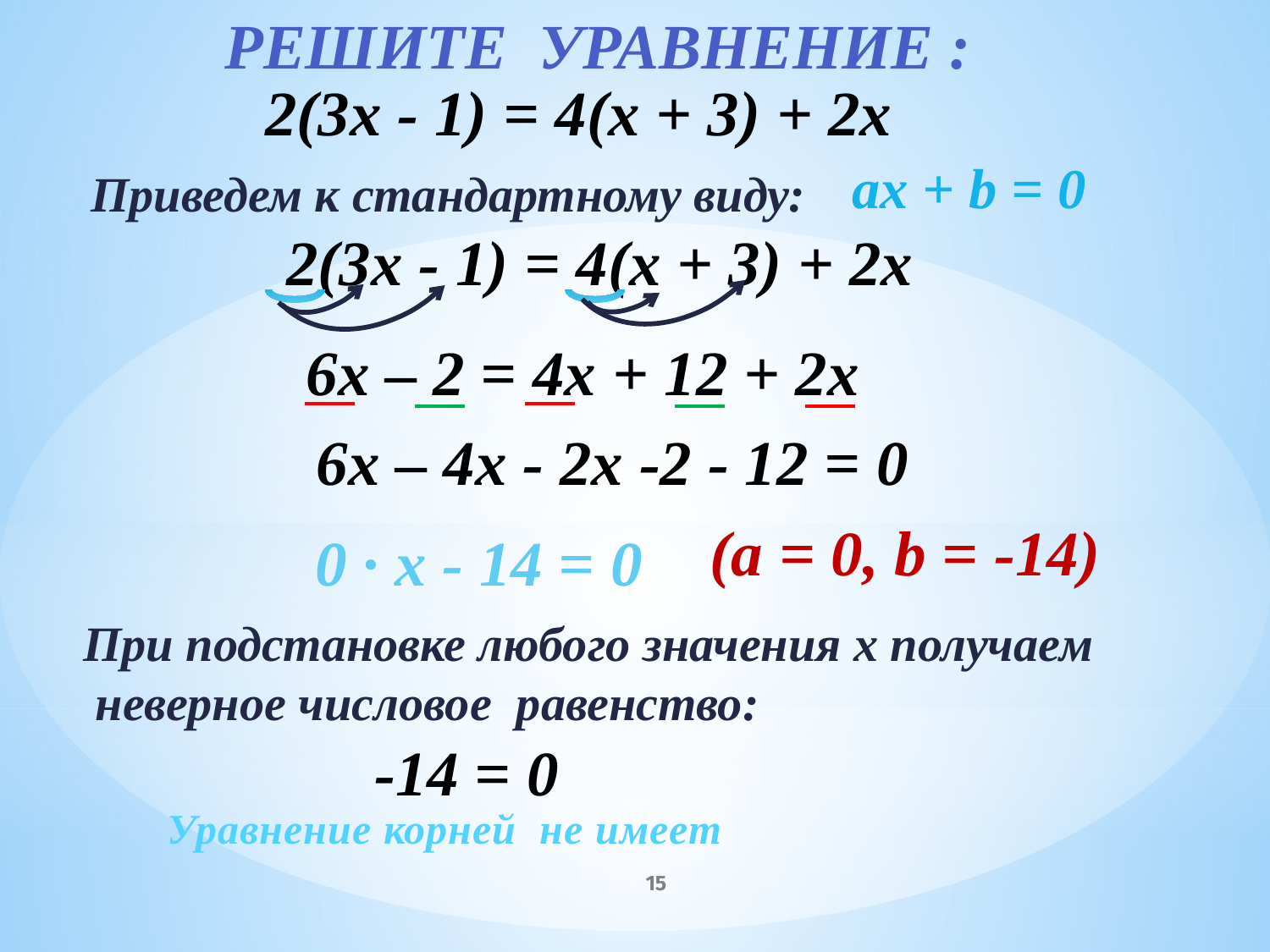

Решите  уравнение :
 2(3х - 1) = 4(х + 3) + 2х

 aх + b = 0
Приведем к стандартному виду:

 2(3х - 1) = 4(х + 3) + 2х

 6х – 2 = 4х + 12 + 2х
 6х – 4x - 2х -2 - 12 = 0
(а = 0, b = -14)
 0 · x - 14 = 0
При подстановке любого значения х получаем
 неверное числовое  равенство:
 -14 = 0
Уравнение корней  не имеет
15